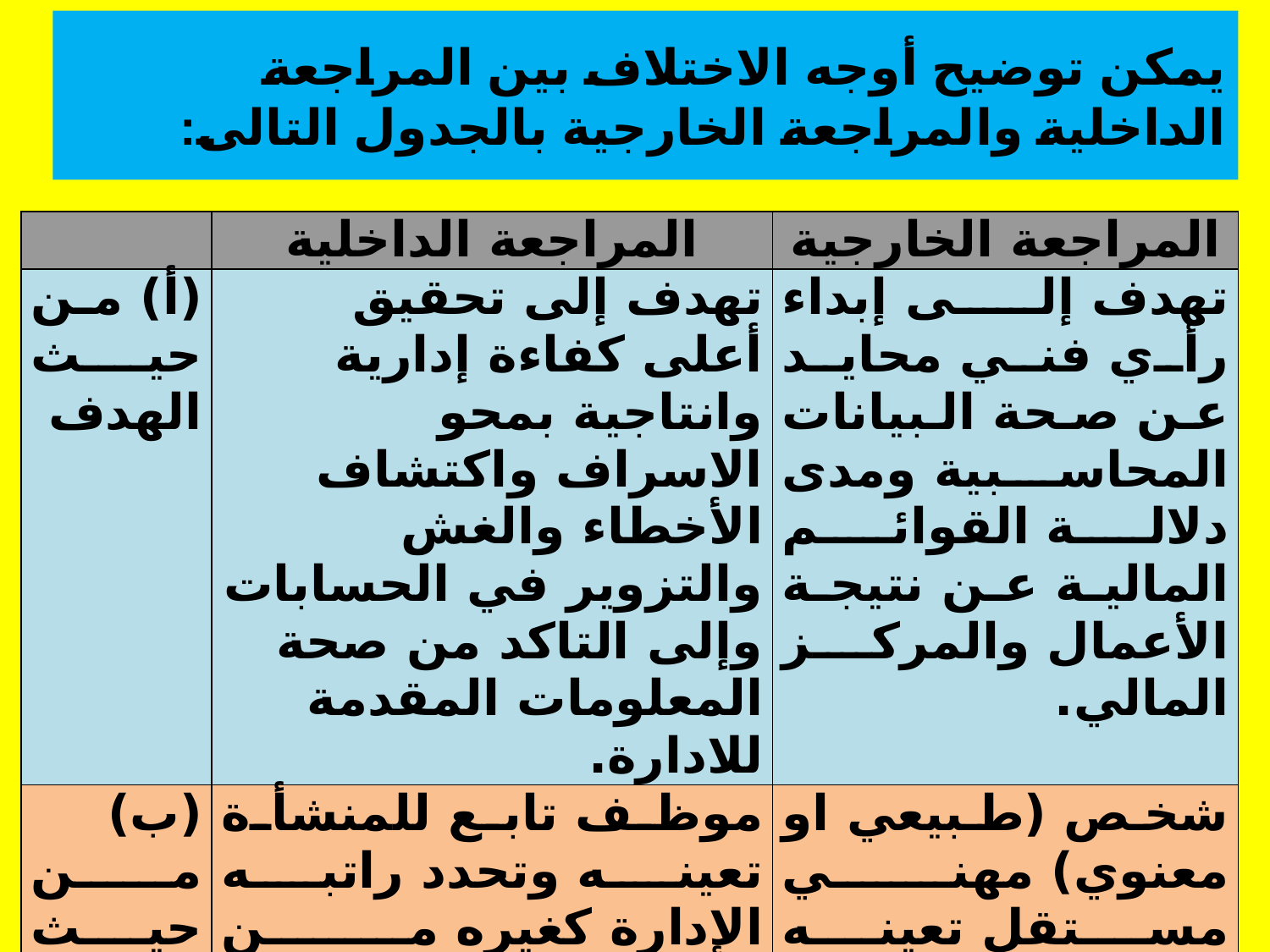

# يمكن توضيح أوجه الاختلاف بين المراجعة الداخلية والمراجعة الخارجية بالجدول التالى:
|  | المراجعة الداخلية | المراجعة الخارجية |
| --- | --- | --- |
| (أ) من حيث الهدف | تهدف إلى تحقيق أعلى كفاءة إدارية وانتاجية بمحو الاسراف واكتشاف الأخطاء والغش والتزوير في الحسابات وإلى التاكد من صحة المعلومات المقدمة للادارة. | تهدف إلى إبداء رأي فني محايد عن صحة البيانات المحاسبية ومدى دلالة القوائم المالية عن نتيجة الأعمال والمركز المالي. |
| (ب) من حيث درجة الاستقلال | موظف تابع للمنشأة تعينه وتحدد راتبه الإدارة كغيره من الموظفين فهو يخضع لها وياتمر باوامرها. | شخص (طبيعي او معنوي) مهني مستقل تعينه الجمعية العمومية وتحدد اتعابه. |